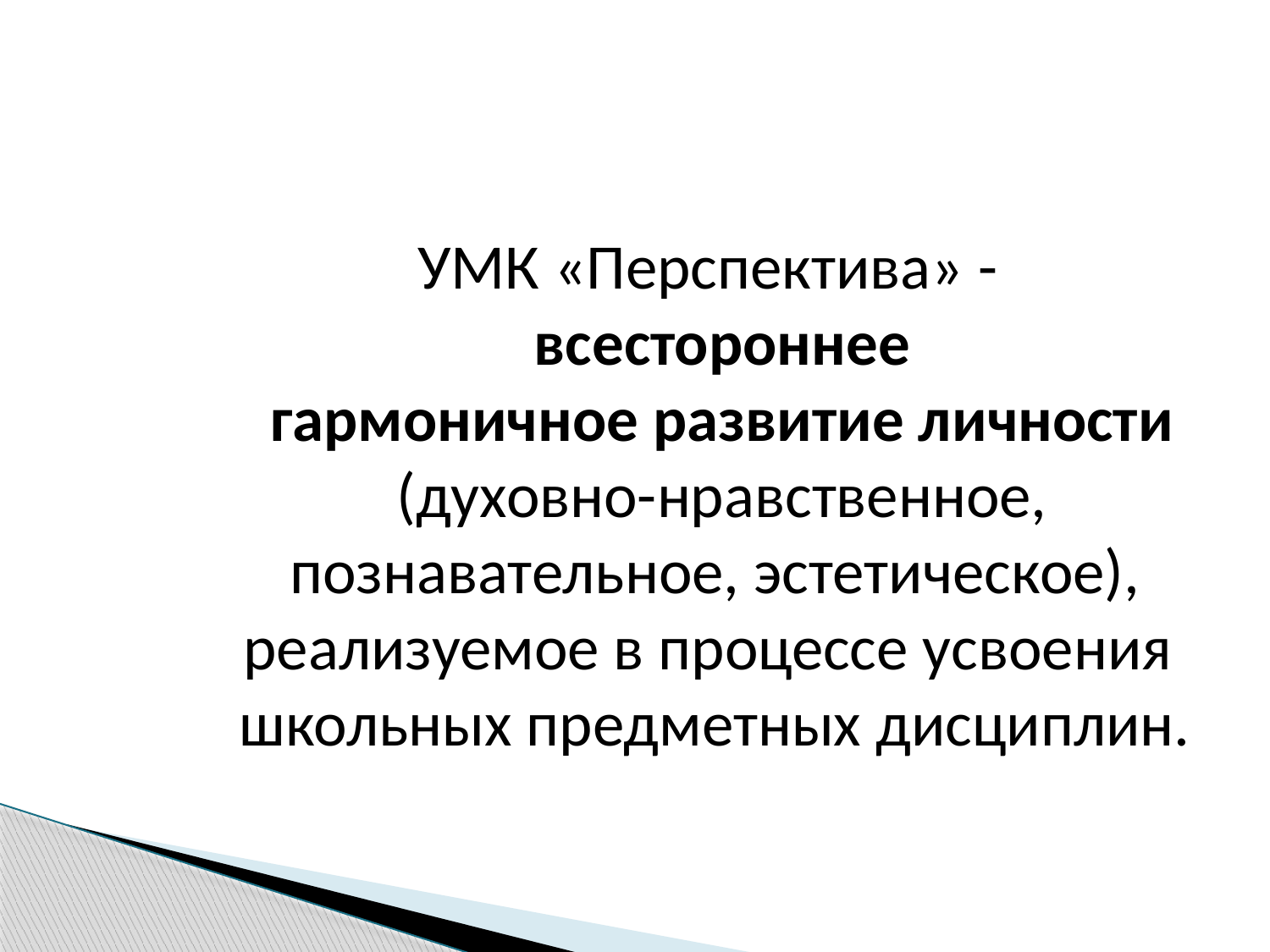

Цель

УМК «Перспектива» -
 всестороннее
 гармоничное развитие личности
 (духовно-нравственное,
 познавательное, эстетическое),
реализуемое в процессе усвоения
школьных предметных дисциплин.